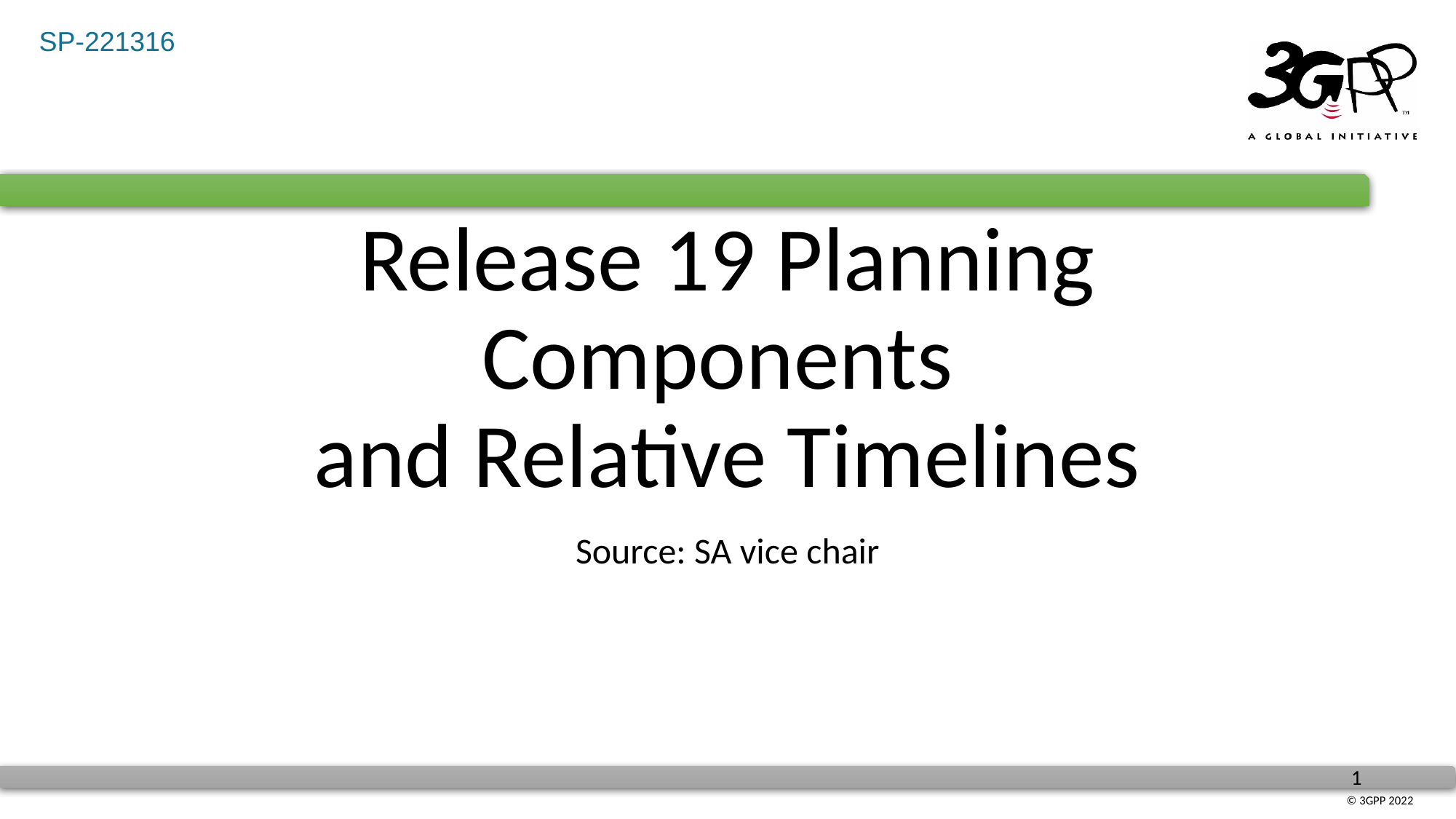

SP-221316
# Release 19 Planning Components and Relative Timelines
Source: SA vice chair